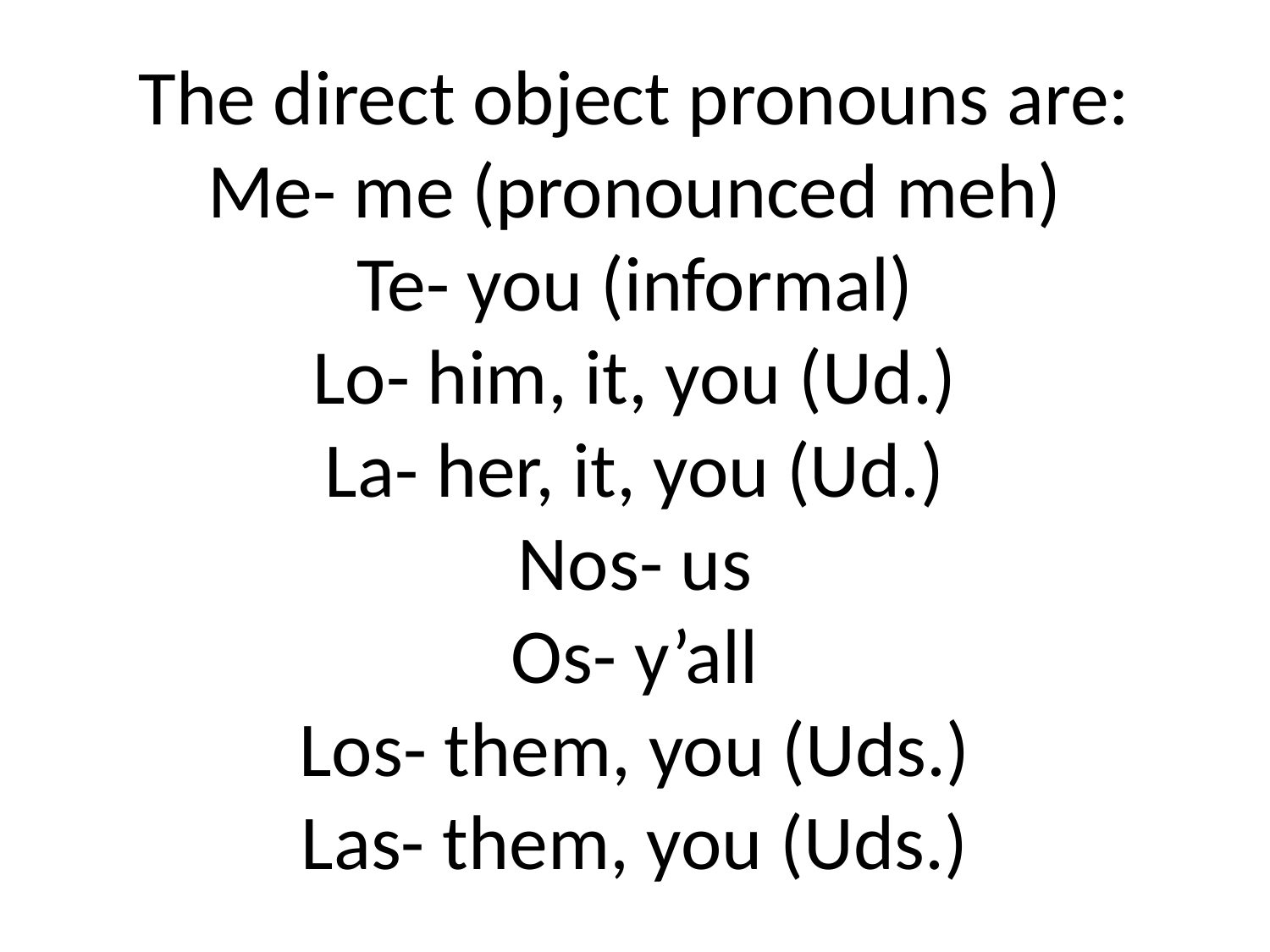

# The direct object pronouns are: Me- me (pronounced meh) Te- you (informal) Lo- him, it, you (Ud.) La- her, it, you (Ud.) Nos- us Os- y’all Los- them, you (Uds.) Las- them, you (Uds.)